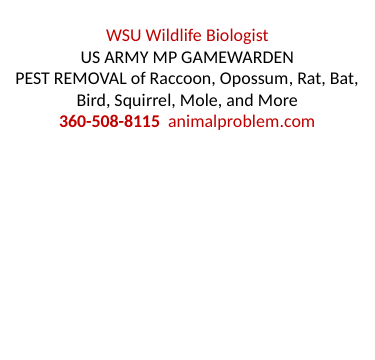

# WSU Wildlife Biologist US ARMY MP GAMEWARDEN PEST REMOVAL of Raccoon, Opossum, Rat, Bat, Bird, Squirrel, Mole, and More 360-508-8115  animalproblem.com